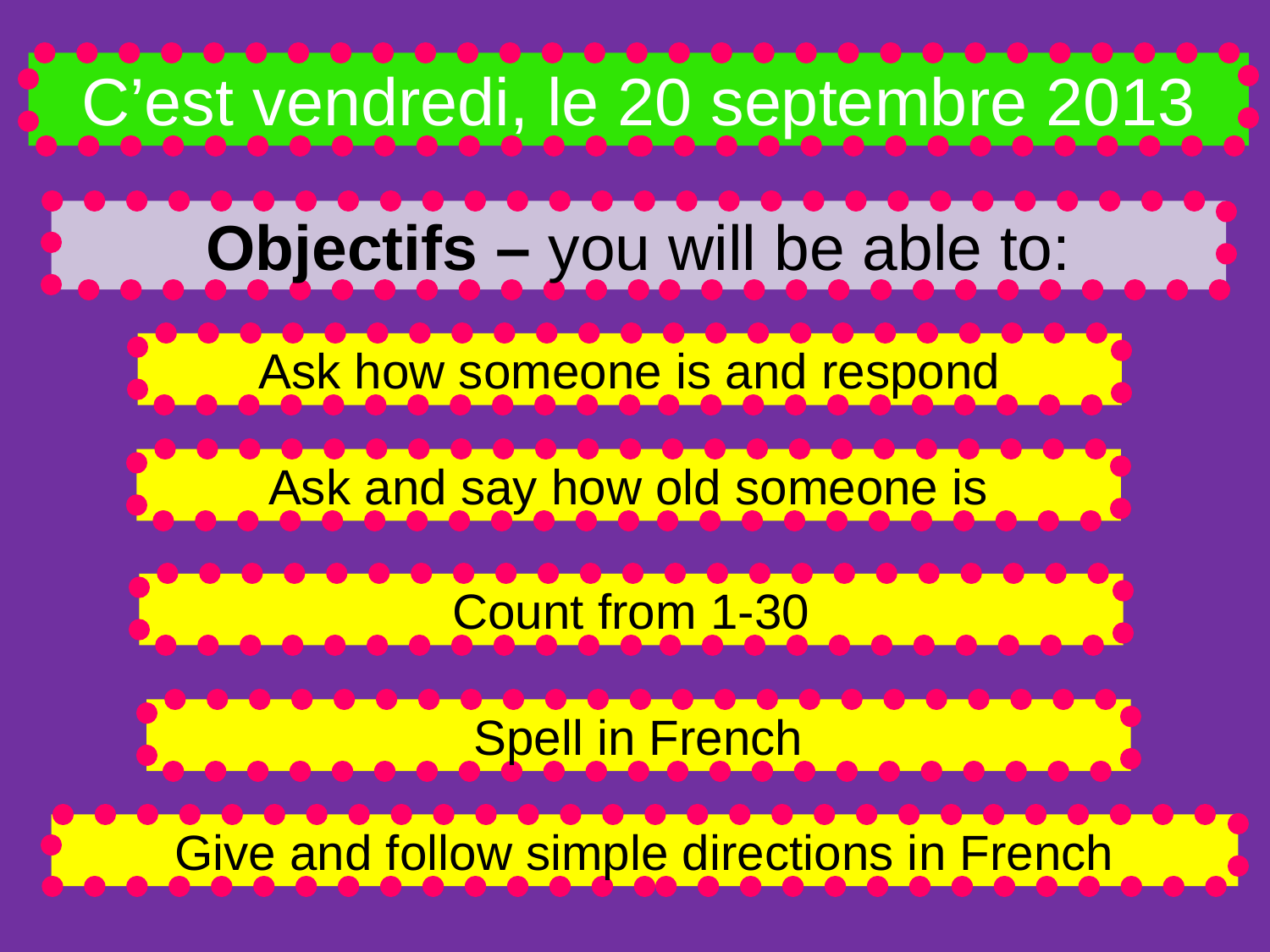

C’est vendredi, le 20 septembre 2013
Objectifs – you will be able to:
Ask how someone is and respond
Ask and say how old someone is
Count from 1-30
Spell in French
Give and follow simple directions in French